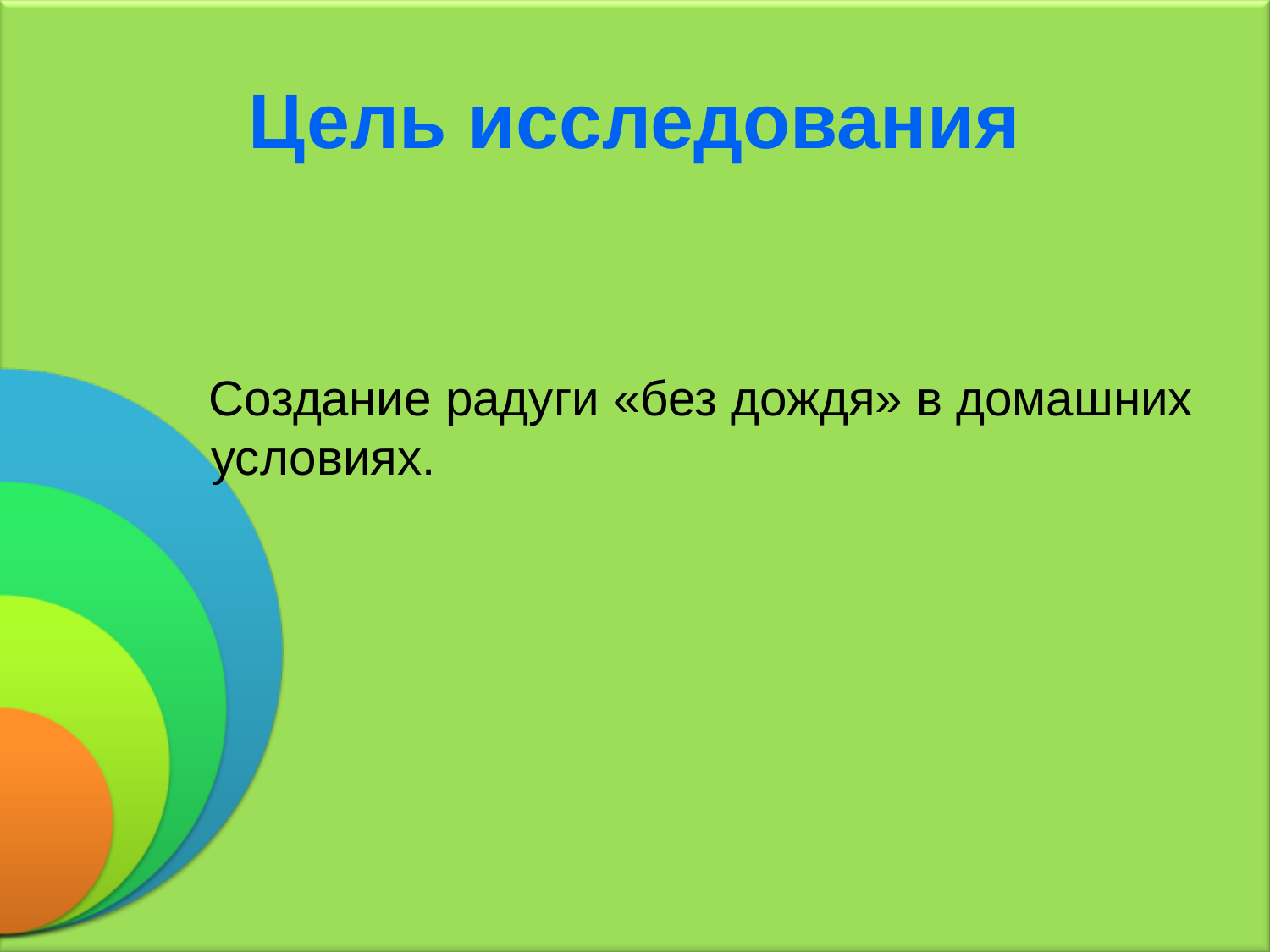

# Цель исследования

     Создание радуги «без дождя» в домашних условиях.